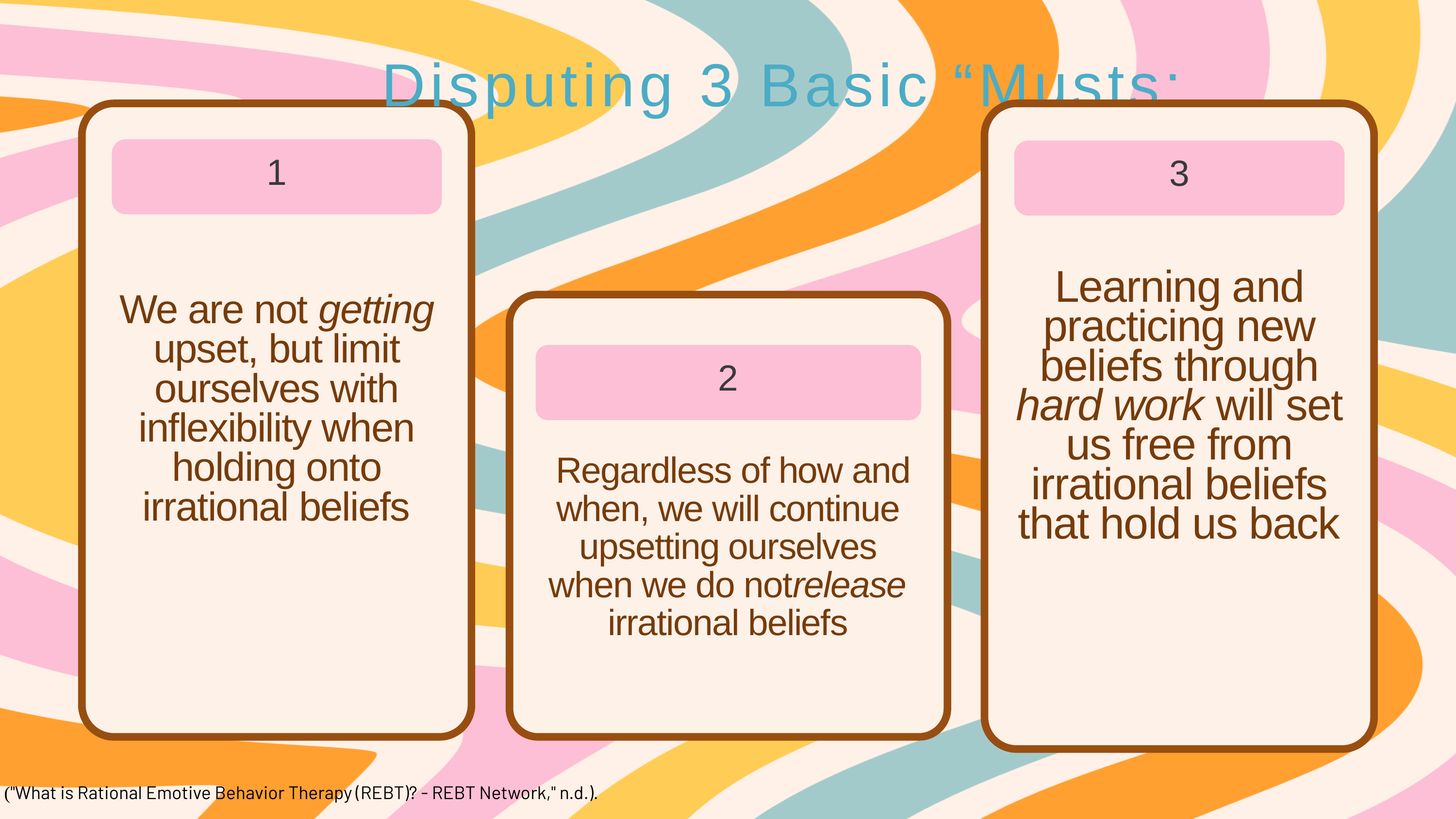

Disputing 3 Basic “Musts:

1

3
Learning and practicing new beliefs through hard work will set us free from irrational beliefs that hold us back
We are not getting upset, but limit ourselves with inflexibility when holding onto irrational beliefs

2
 Regardless of how and when, we will continue upsetting ourselves when we do notrelease irrational beliefs
  ("What is Rational Emotive Behavior Therapy (REBT)? - REBT Network," n.d.).